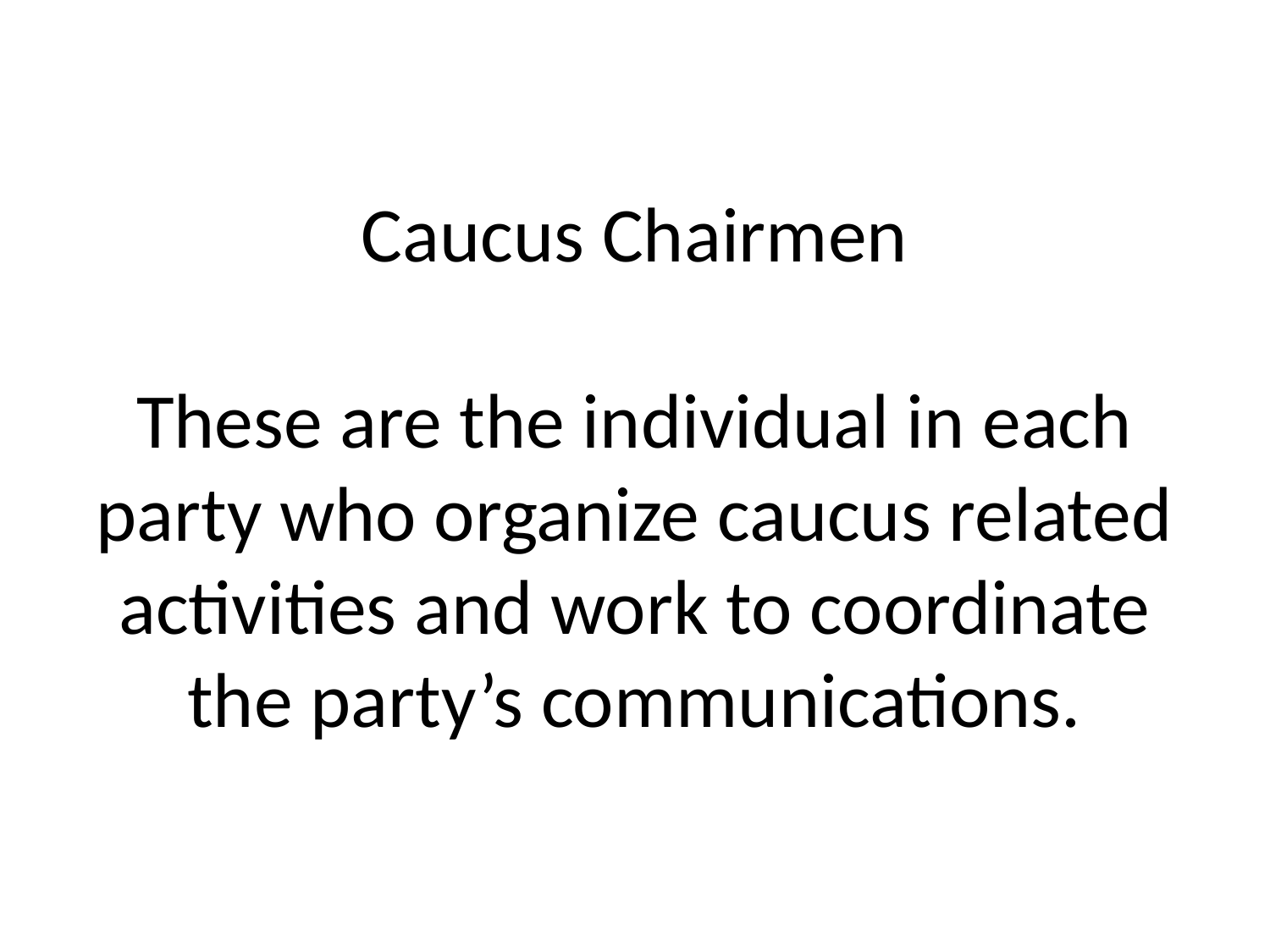

# Caucus Chairmen These are the individual in each party who organize caucus related activities and work to coordinate the party’s communications.